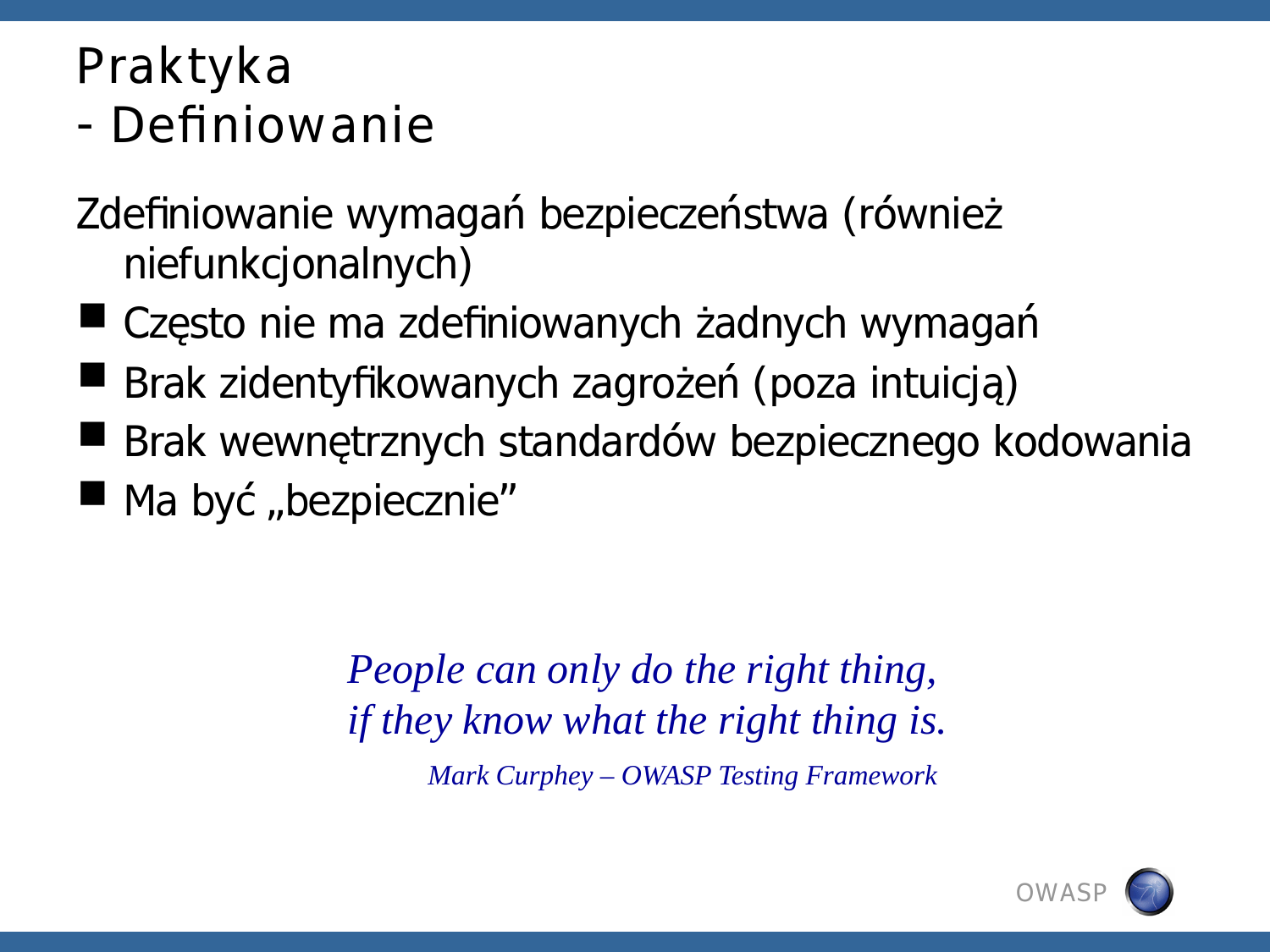

# Praktyka - Definiowanie
Zdefiniowanie wymagań bezpieczeństwa (również niefunkcjonalnych)
Często nie ma zdefiniowanych żadnych wymagań
Brak zidentyfikowanych zagrożeń (poza intuicją)
Brak wewnętrznych standardów bezpiecznego kodowania
Ma być „bezpiecznie”
People can only do the right thing,
if they know what the right thing is.
Mark Curphey – OWASP Testing Framework